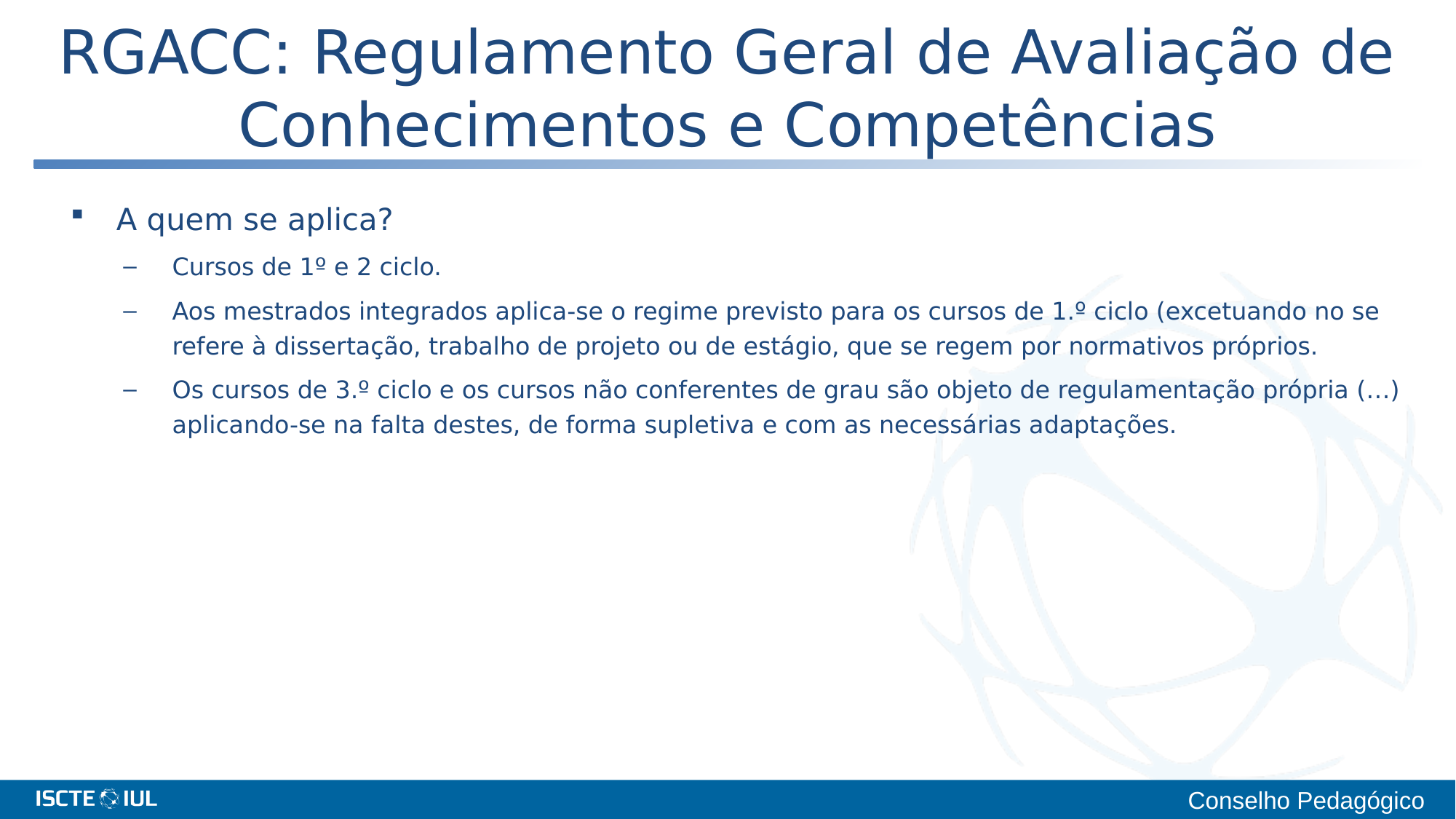

# RGACC: Regulamento Geral de Avaliação de Conhecimentos e Competências
A quem se aplica?
Cursos de 1º e 2 ciclo.
Aos mestrados integrados aplica-se o regime previsto para os cursos de 1.º ciclo (excetuando no se refere à dissertação, trabalho de projeto ou de estágio, que se regem por normativos próprios.
Os cursos de 3.º ciclo e os cursos não conferentes de grau são objeto de regulamentação própria (…) aplicando-se na falta destes, de forma supletiva e com as necessárias adaptações.